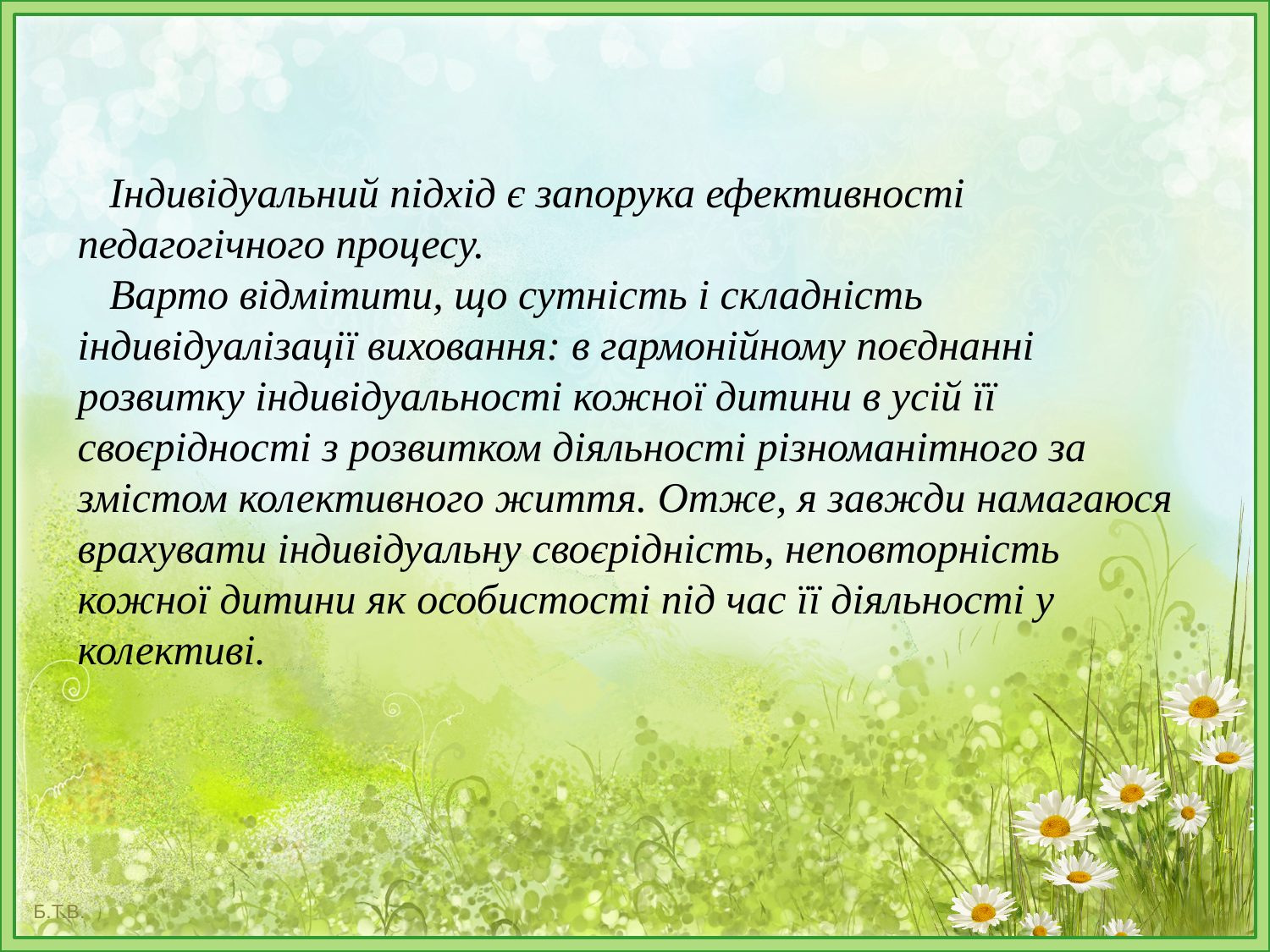

# Індивідуальний підхід є запорука ефективності педагогічного процесу. Варто відмітити, що сутність і складність індивідуалізації виховання: в гармонійному поєднанні розвитку індивідуальності кожної дитини в усій її своєрідності з розвитком діяльності різноманітного за змістом колективного життя. Отже, я завжди намагаюся врахувати індивідуальну своєрідність, неповторність кожної дитини як особистості під час її діяльності у колективі.